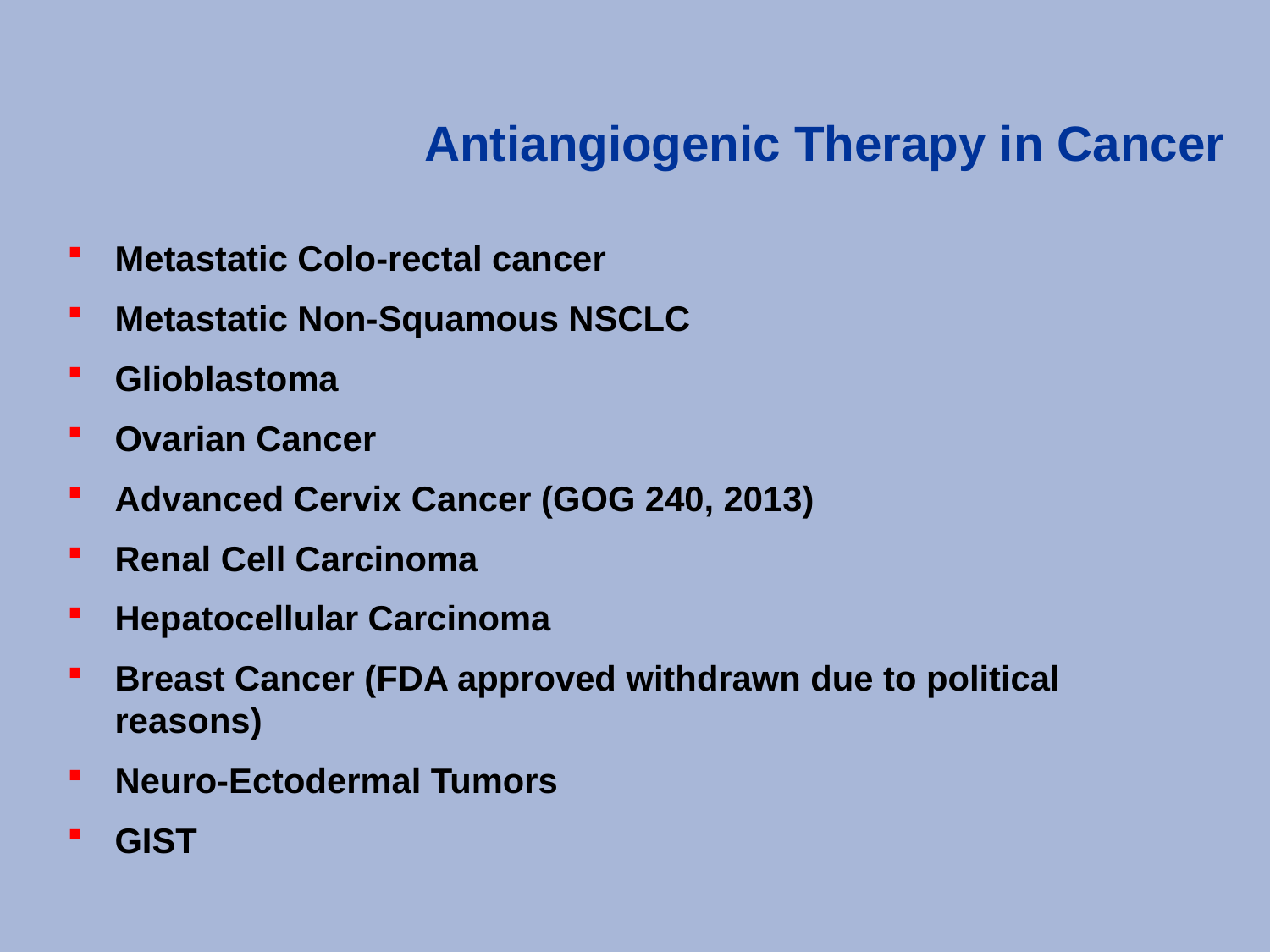

# Antiangiogenic Therapy in Cancer
Metastatic Colo-rectal cancer
Metastatic Non-Squamous NSCLC
Glioblastoma
Ovarian Cancer
Advanced Cervix Cancer (GOG 240, 2013)
Renal Cell Carcinoma
Hepatocellular Carcinoma
Breast Cancer (FDA approved withdrawn due to political reasons)
Neuro-Ectodermal Tumors
GIST